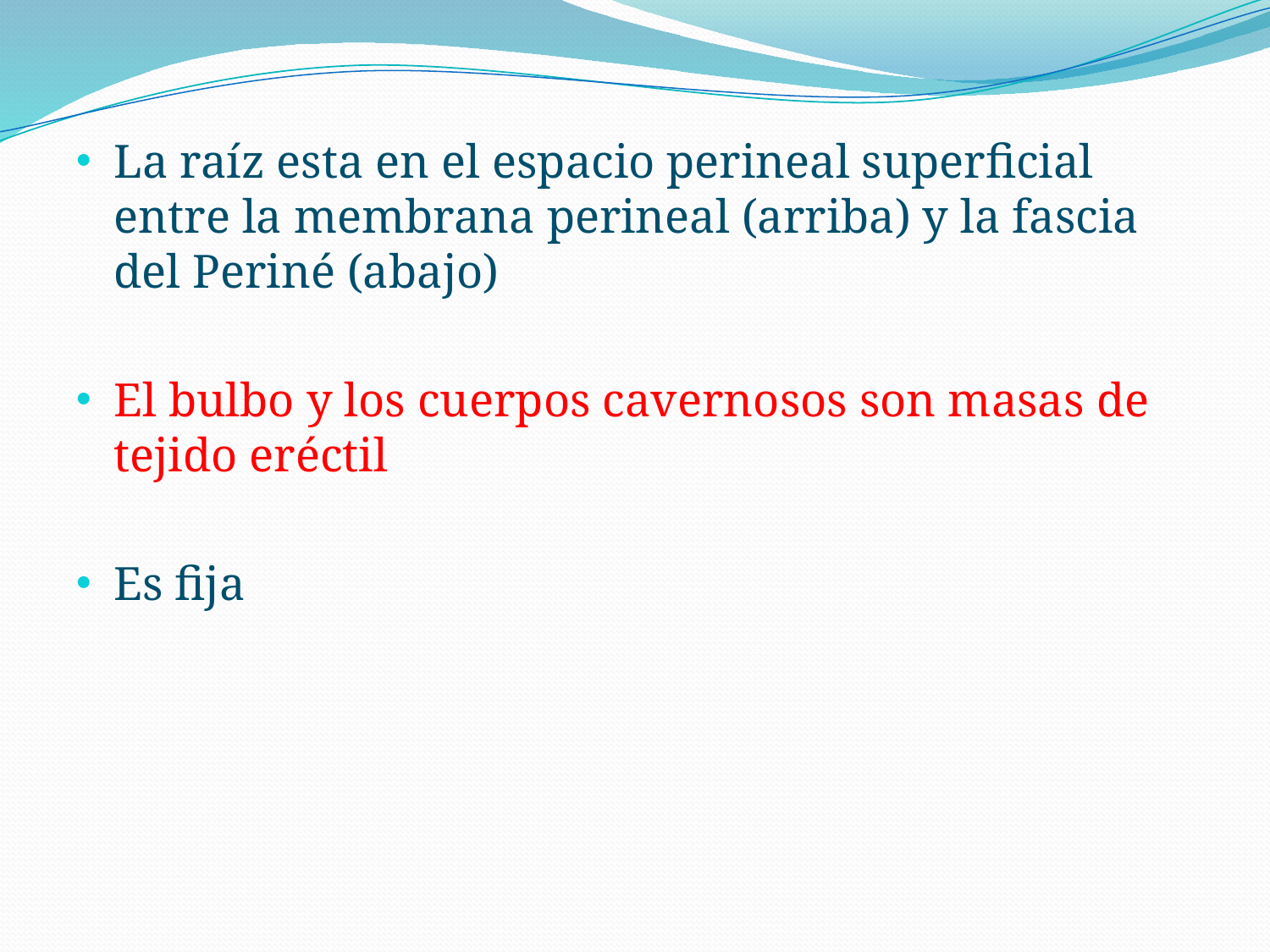

La raíz esta en el espacio perineal superficial entre la membrana perineal (arriba) y la fascia del Periné (abajo)

El bulbo y los cuerpos cavernosos son masas de tejido eréctil

Es fija